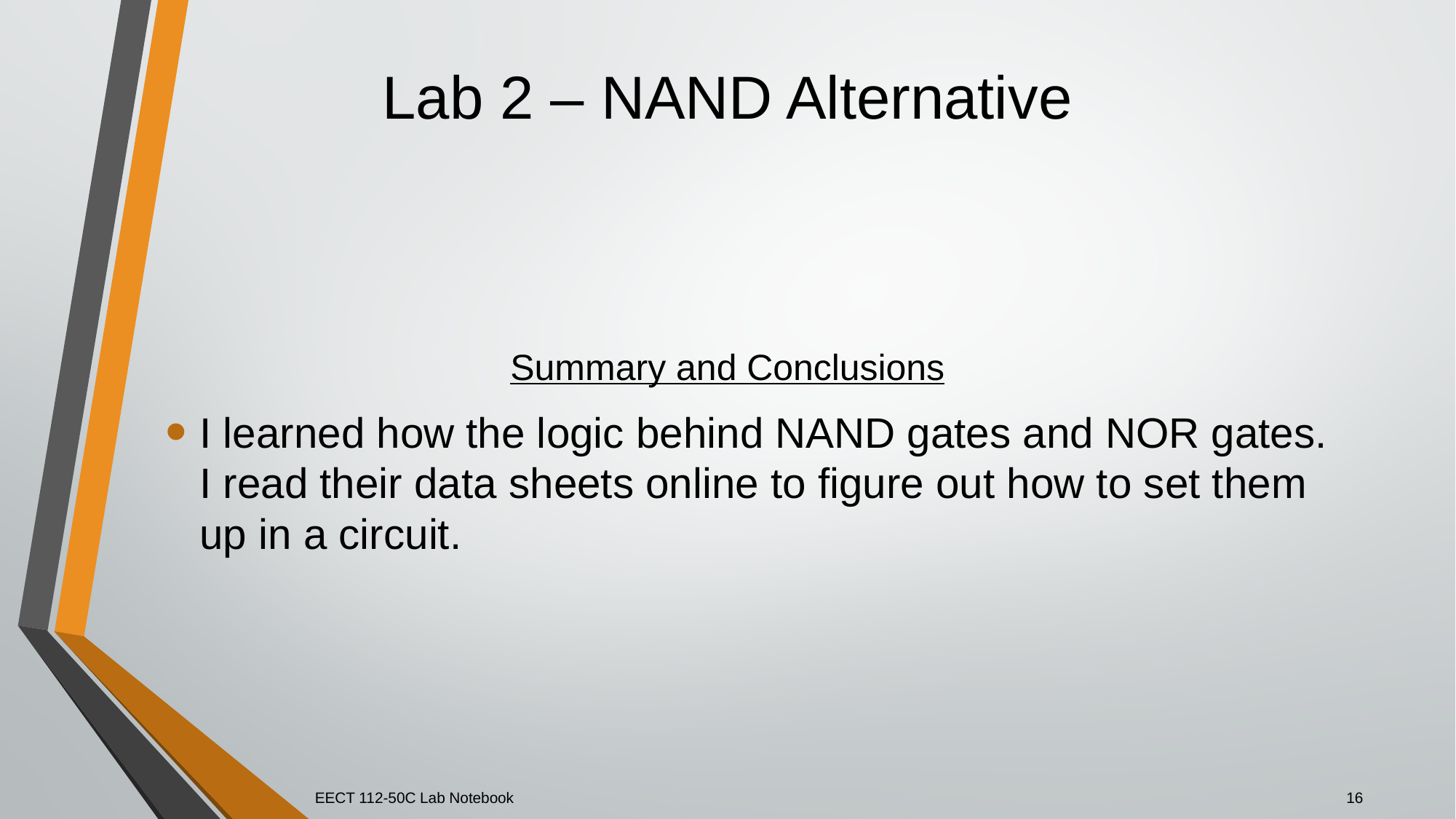

# Lab 2 – NAND Alternative
Summary and Conclusions
I learned how the logic behind NAND gates and NOR gates. I read their data sheets online to figure out how to set them up in a circuit.
EECT 112-50C Lab Notebook
16